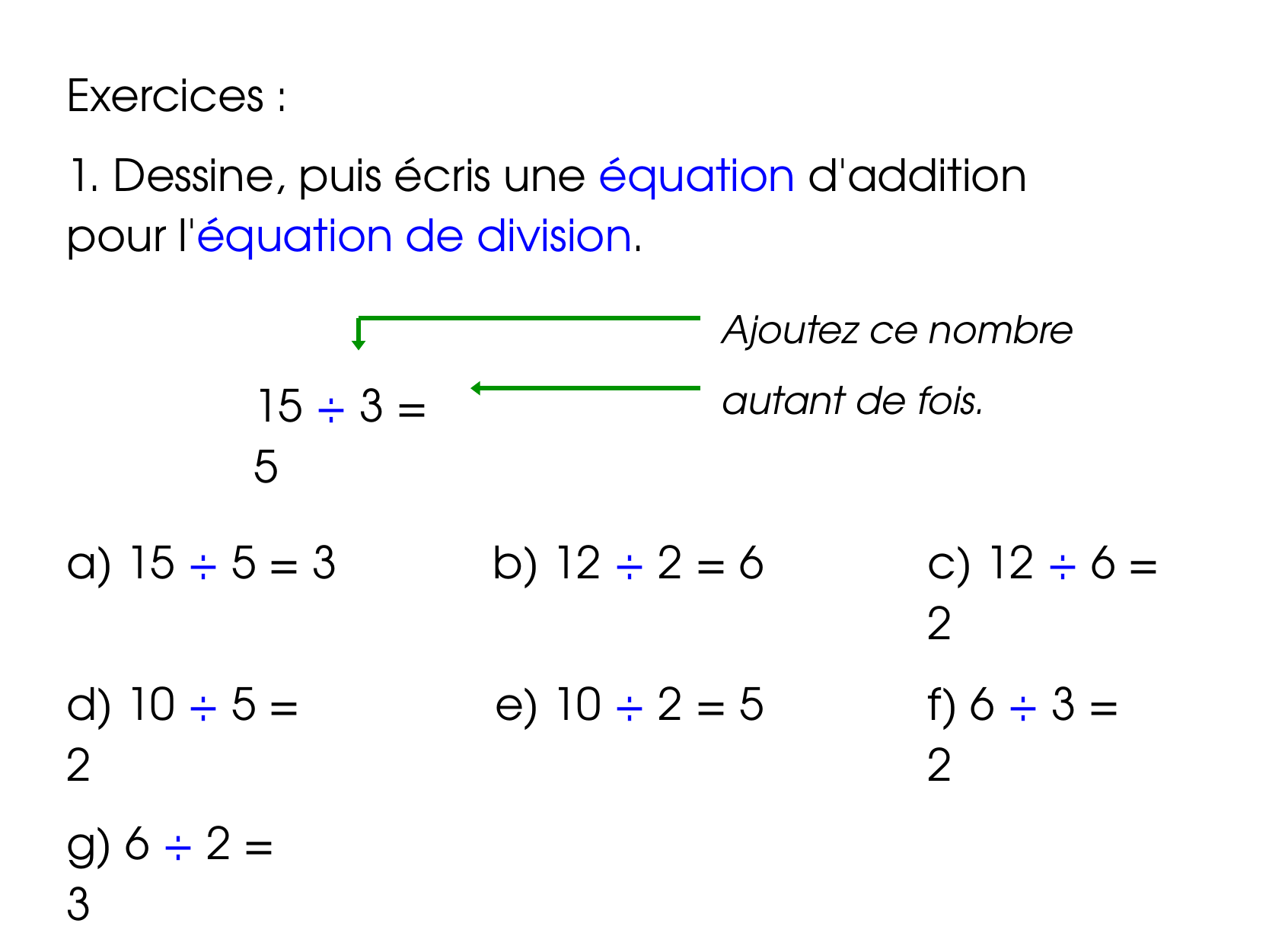

Exercices :
1. Dessine, puis écris une équation d'addition
pour l'équation de division.
Ajoutez ce nombre
autant de fois.
15 ÷ 3 = 5
a) 15 ÷ 5 = 3
b) 12 ÷ 2 = 6
c) 12 ÷ 6 = 2
d) 10 ÷ 5 = 2
e) 10 ÷ 2 = 5
f) 6 ÷ 3 = 2
g) 6 ÷ 2 = 3